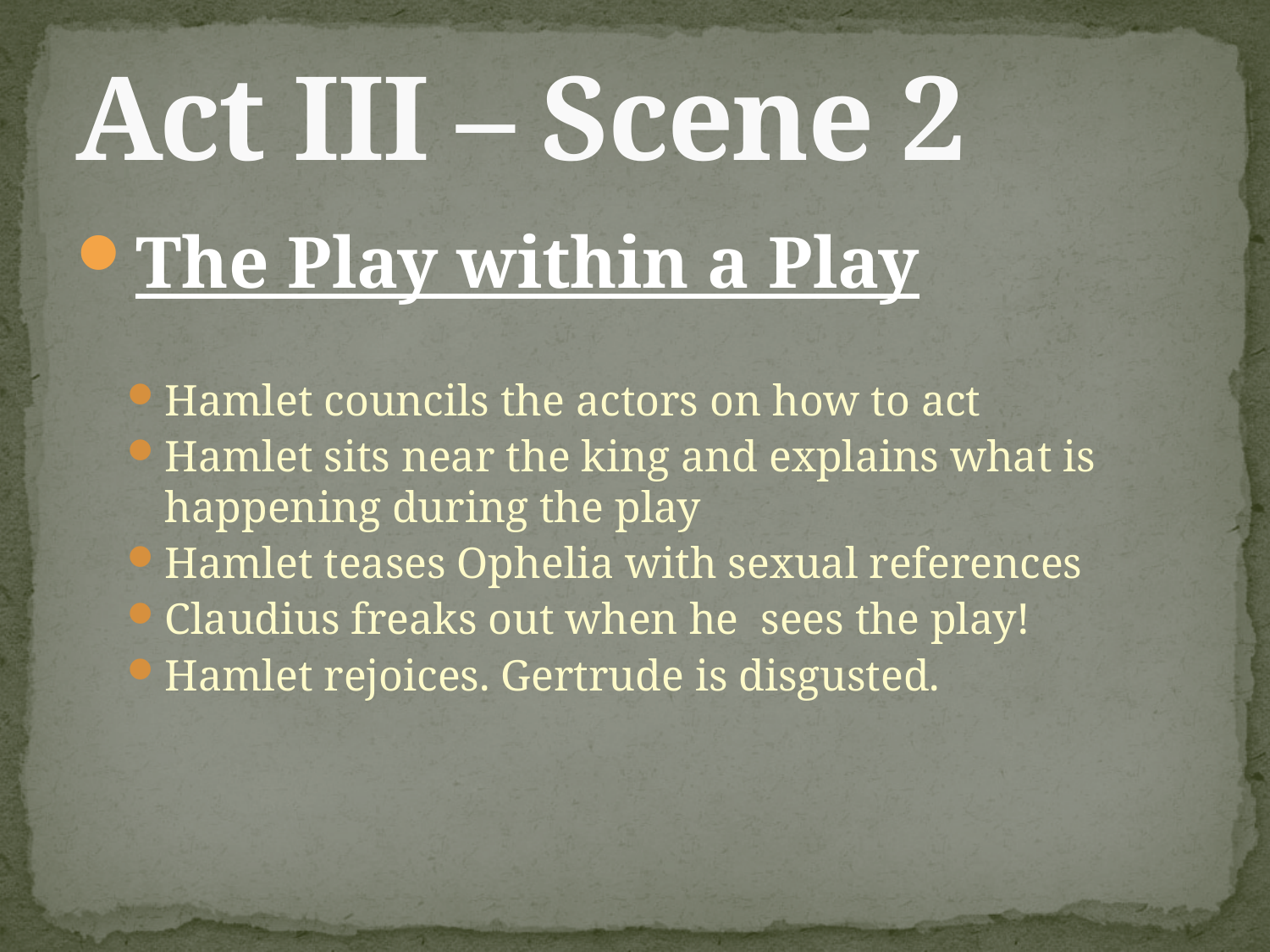

# Act III – Scene 2
The Play within a Play

Hamlet councils the actors on how to act
Hamlet sits near the king and explains what is happening during the play
Hamlet teases Ophelia with sexual references
Claudius freaks out when he  sees the play!
Hamlet rejoices. Gertrude is disgusted.